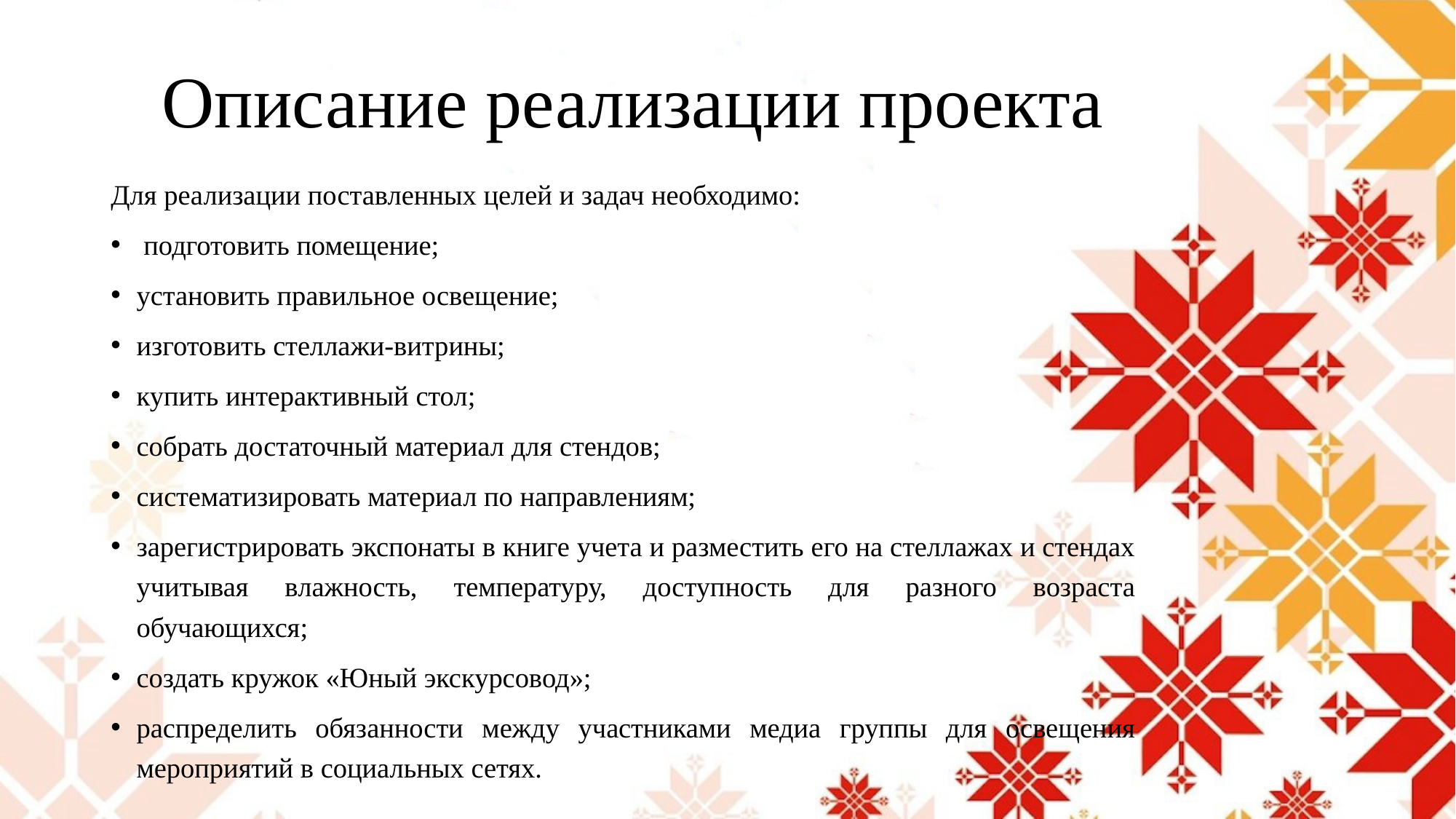

# Описание реализации проекта
Для реализации поставленных целей и задач необходимо:
 подготовить помещение;
установить правильное освещение;
изготовить стеллажи-витрины;
купить интерактивный стол;
собрать достаточный материал для стендов;
систематизировать материал по направлениям;
зарегистрировать экспонаты в книге учета и разместить его на стеллажах и стендах учитывая влажность, температуру, доступность для разного возраста обучающихся;
создать кружок «Юный экскурсовод»;
распределить обязанности между участниками медиа группы для освещения мероприятий в социальных сетях.